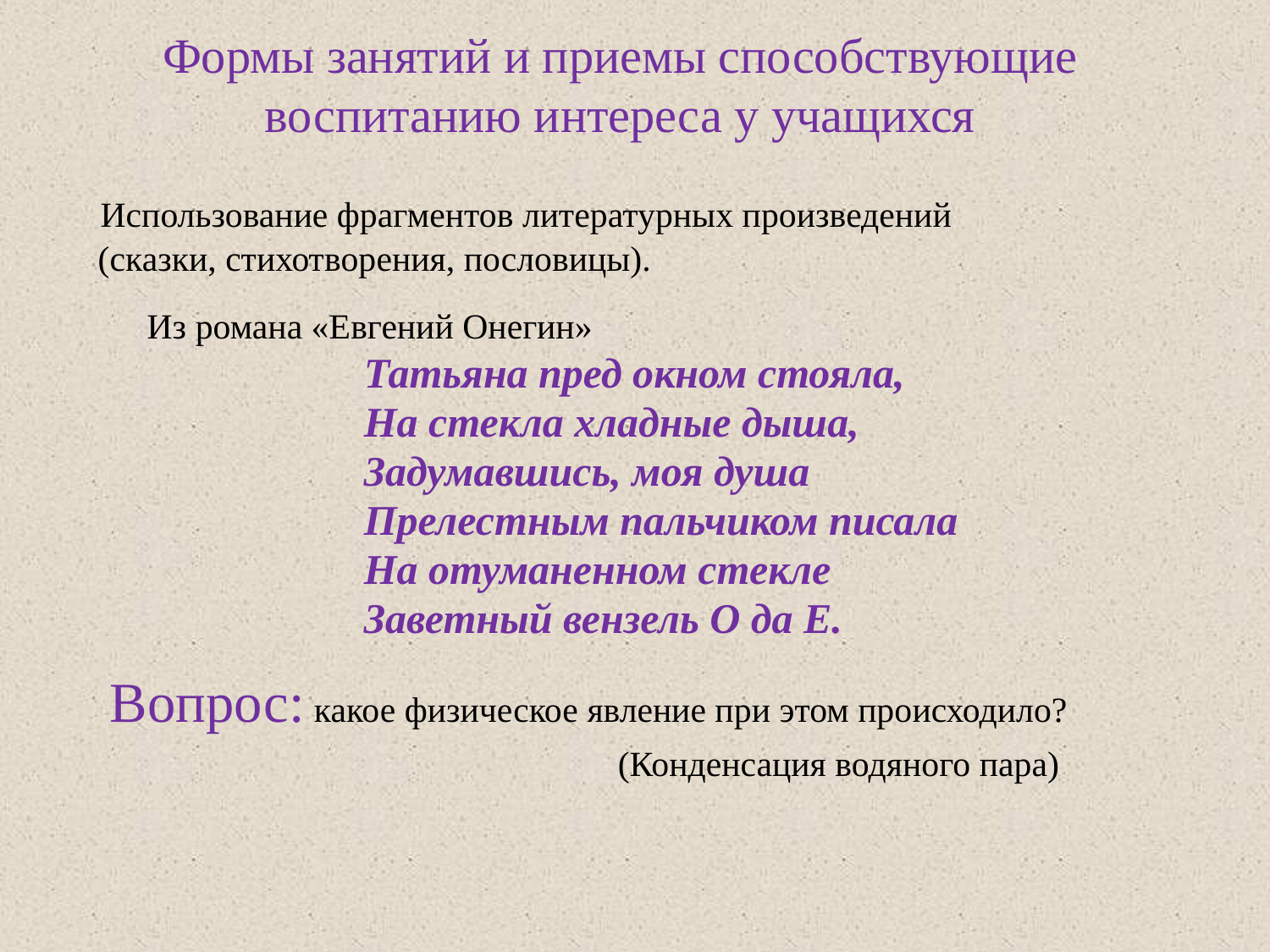

# Формы занятий и приемы способствующие воспитанию интереса у учащихся
   Использование фрагментов литературных произведений
    (сказки, стихотворения, пословицы).
        Из романа «Евгений Онегин»
			Татьяна пред окном стояла,
			На стекла хладные дыша,
			Задумавшись, моя душа
			Прелестным пальчиком писала
			На отуманенном стекле
			Заветный вензель О да Е.
	Вопрос: какое физическое явление при этом происходило?
					(Конденсация водяного пара)